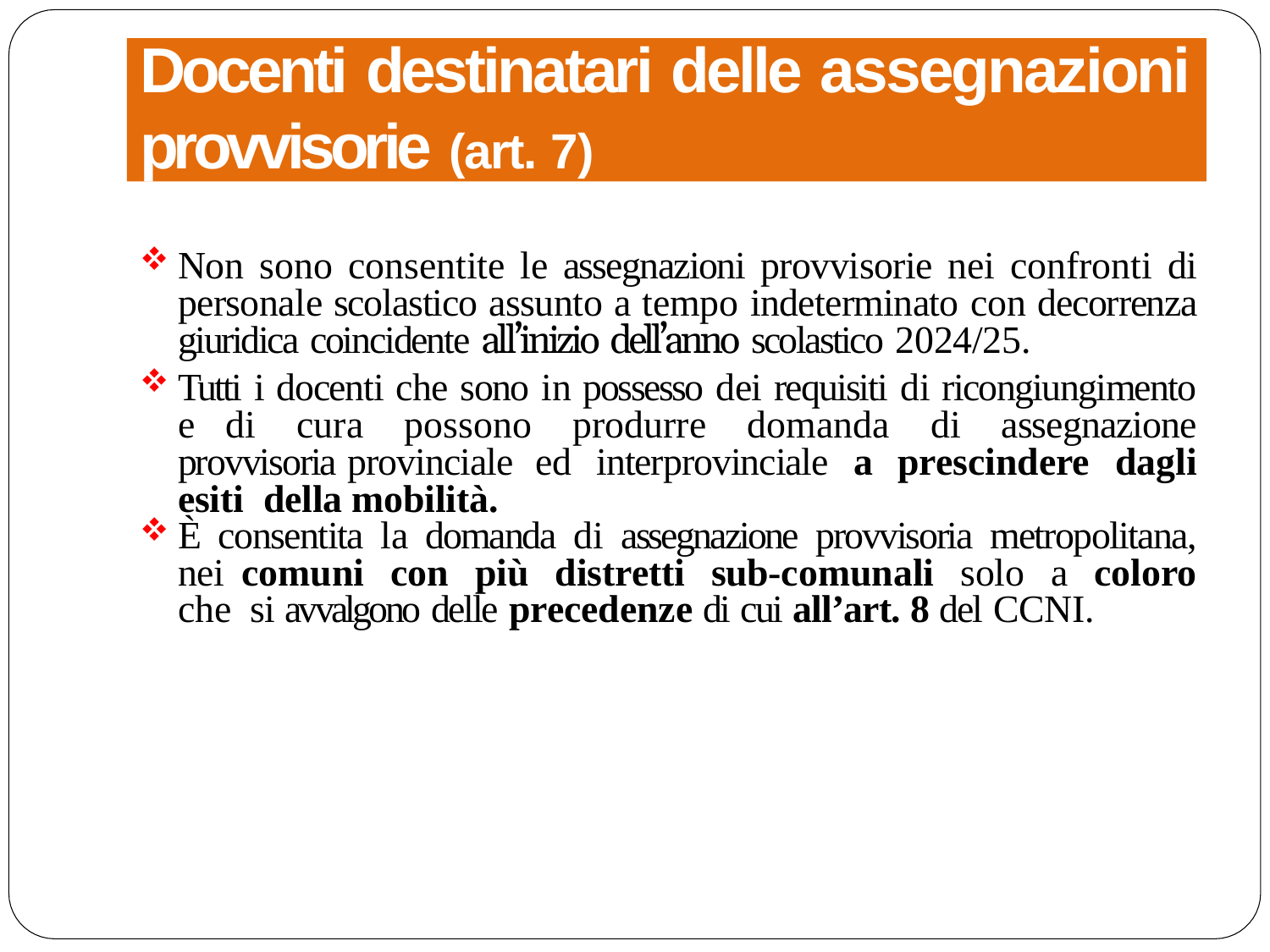

Docenti destinatari delle assegnazioni
provvisorie (art. 7)
Non sono consentite le assegnazioni provvisorie nei confronti di personale scolastico assunto a tempo indeterminato con decorrenza giuridica coincidente all’inizio dell’anno scolastico 2024/25.
Tutti i docenti che sono in possesso dei requisiti di ricongiungimento e di cura possono produrre domanda di assegnazione provvisoria provinciale ed  interprovinciale  a  prescindere  dagli esiti della mobilità.
È consentita la domanda di assegnazione provvisoria metropolitana, nei comuni con più distretti sub-comunali solo a coloro che si avvalgono delle precedenze di cui all’art. 8 del CCNI.